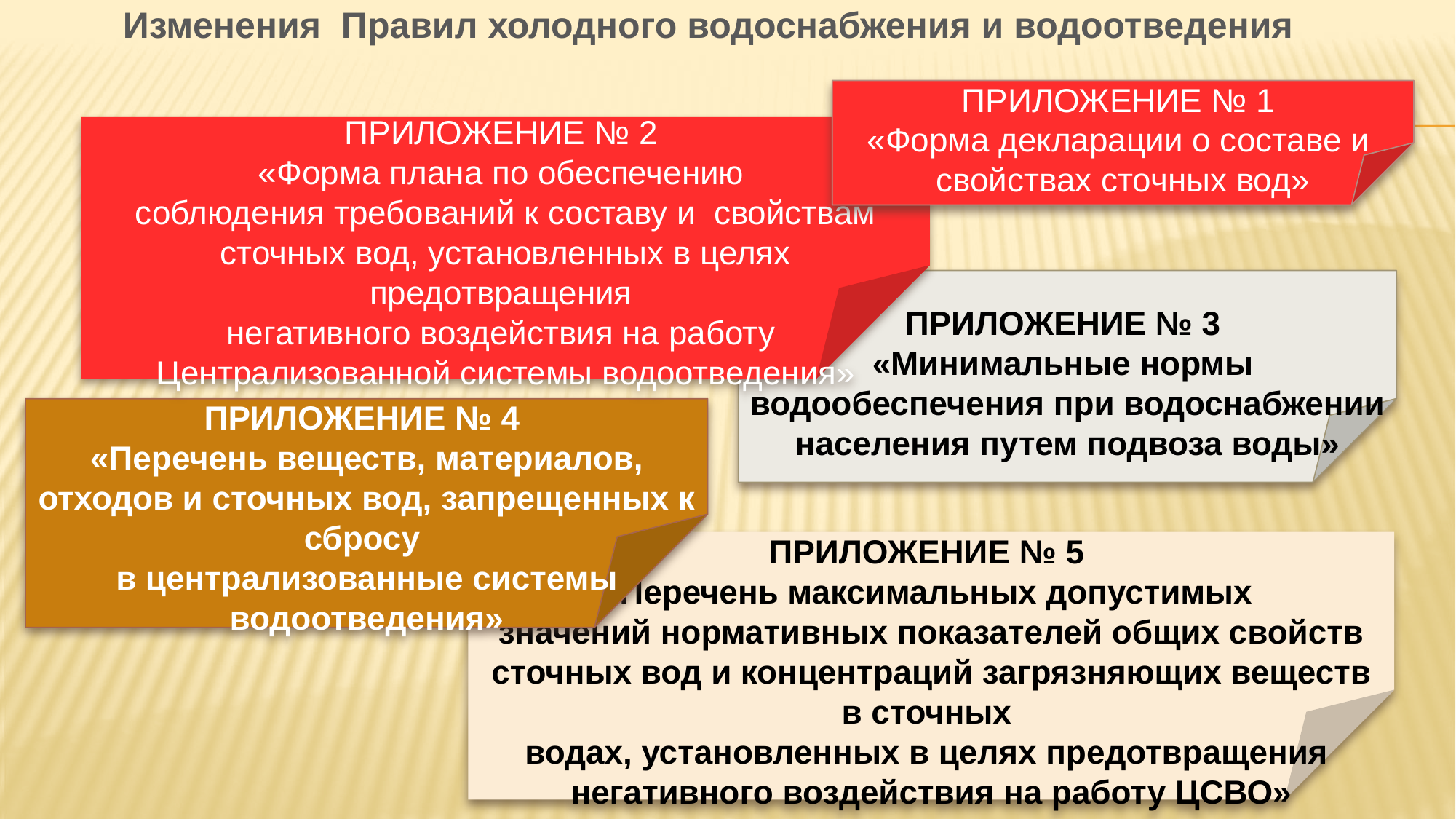

Изменения  Правил холодного водоснабжения и водоотведения

ПРИЛОЖЕНИЕ № 1
«Форма декларации о составе и
свойствах сточных вод»

ПРИЛОЖЕНИЕ № 2
«Форма плана по обеспечению
соблюдения требований к составу и  свойствам сточных вод, установленных в целях предотвращения
негативного воздействия на работу
Централизованной системы водоотведения»

ПРИЛОЖЕНИЕ № 3
«Минимальные нормы
водообеспечения при водоснабжении населения путем подвоза воды»

ПРИЛОЖЕНИЕ № 4
«Перечень веществ, материалов, отходов и сточных вод, запрещенных к сбросу
в централизованные системы водоотведения»

ПРИЛОЖЕНИЕ № 5
«Перечень максимальных допустимых
значений нормативных показателей общих свойств сточных вод и концентраций загрязняющих веществ в сточных
водах, установленных в целях предотвращения
негативного воздействия на работу ЦСВО»